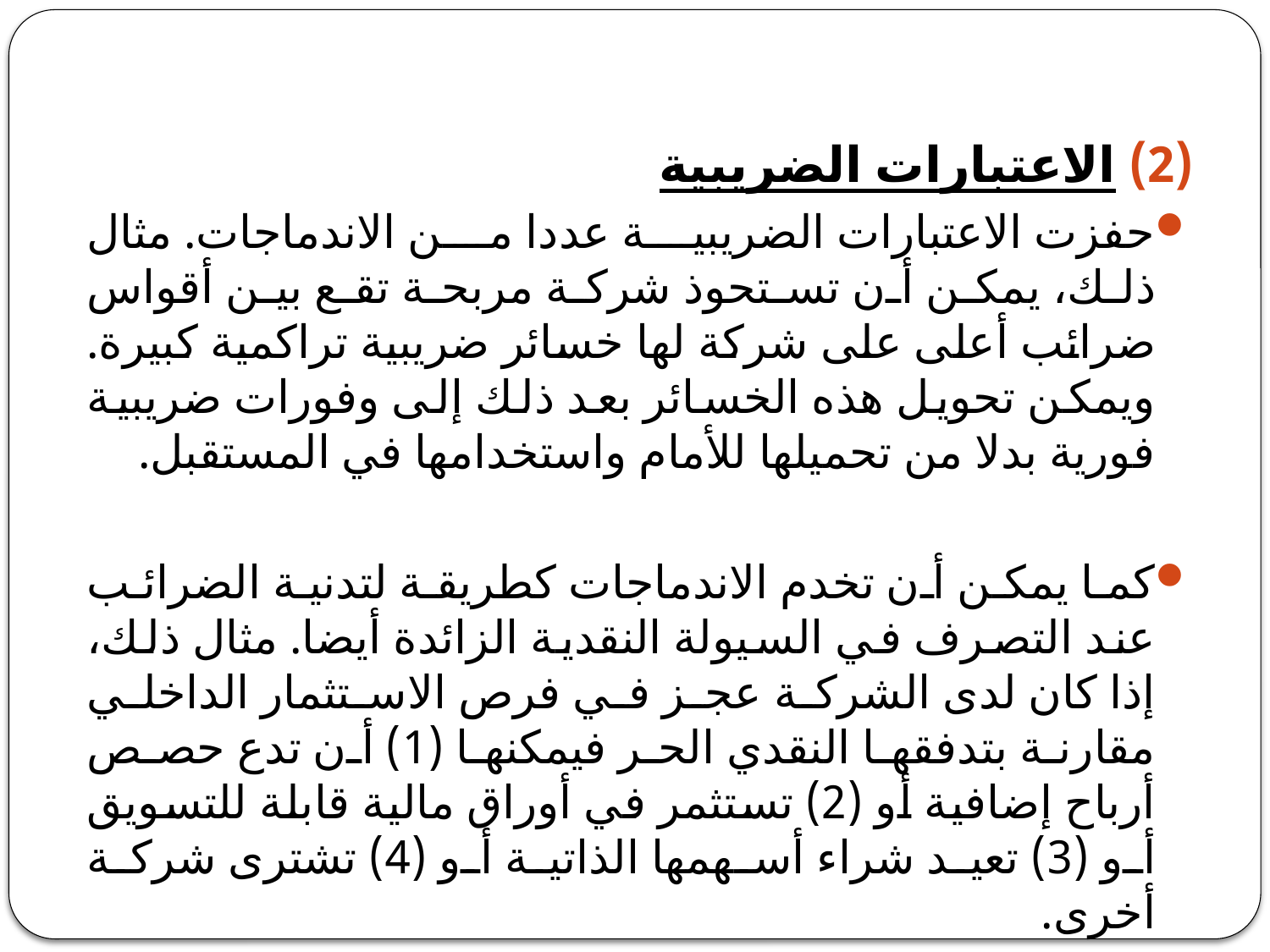

#
(2) الاعتبارات الضريبية
حفزت الاعتبارات الضريبية عددا من الاندماجات. مثال ذلك، يمكن أن تستحوذ شركة مربحة تقع بين أقواس ضرائب أعلى على شركة لها خسائر ضريبية تراكمية كبيرة. ويمكن تحويل هذه الخسائر بعد ذلك إلى وفورات ضريبية فورية بدلا من تحميلها للأمام واستخدامها في المستقبل.

كما يمكن أن تخدم الاندماجات كطريقة لتدنية الضرائب عند التصرف في السيولة النقدية الزائدة أيضا. مثال ذلك، إذا كان لدى الشركة عجز في فرص الاستثمار الداخلي مقارنة بتدفقها النقدي الحر فيمكنها (1) أن تدع حصص أرباح إضافية أو (2) تستثمر في أوراق مالية قابلة للتسويق أو (3) تعيد شراء أسهمها الذاتية أو (4) تشترى شركة أخرى.